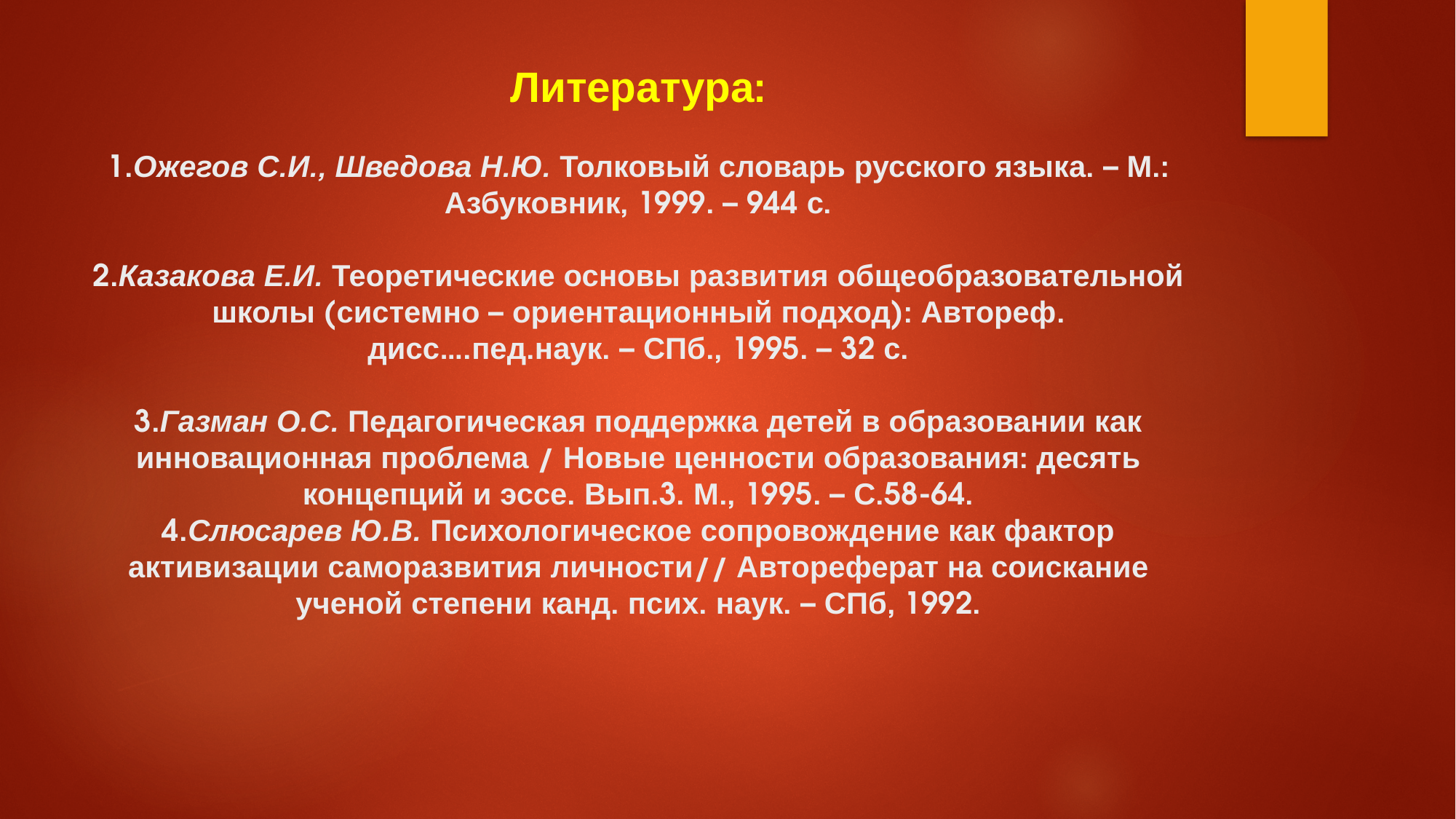

# Литература: 1.Ожегов С.И., Шведова Н.Ю. Толковый словарь русского языка. – М.: Азбуковник, 1999. – 944 с. 2.Казакова Е.И. Теоретические основы развития общеобразовательной школы (системно – ориентационный подход): Автореф. дисс….пед.наук. – СПб., 1995. – 32 с. 3.Газман О.С. Педагогическая поддержка детей в образовании как инновационная проблема / Новые ценности образования: десять концепций и эссе. Вып.3. М., 1995. – С.58-64. 4.Слюсарев Ю.В. Психологическое сопровождение как фактор активизации саморазвития личности// Автореферат на соискание ученой степени канд. псих. наук. – СПб, 1992.